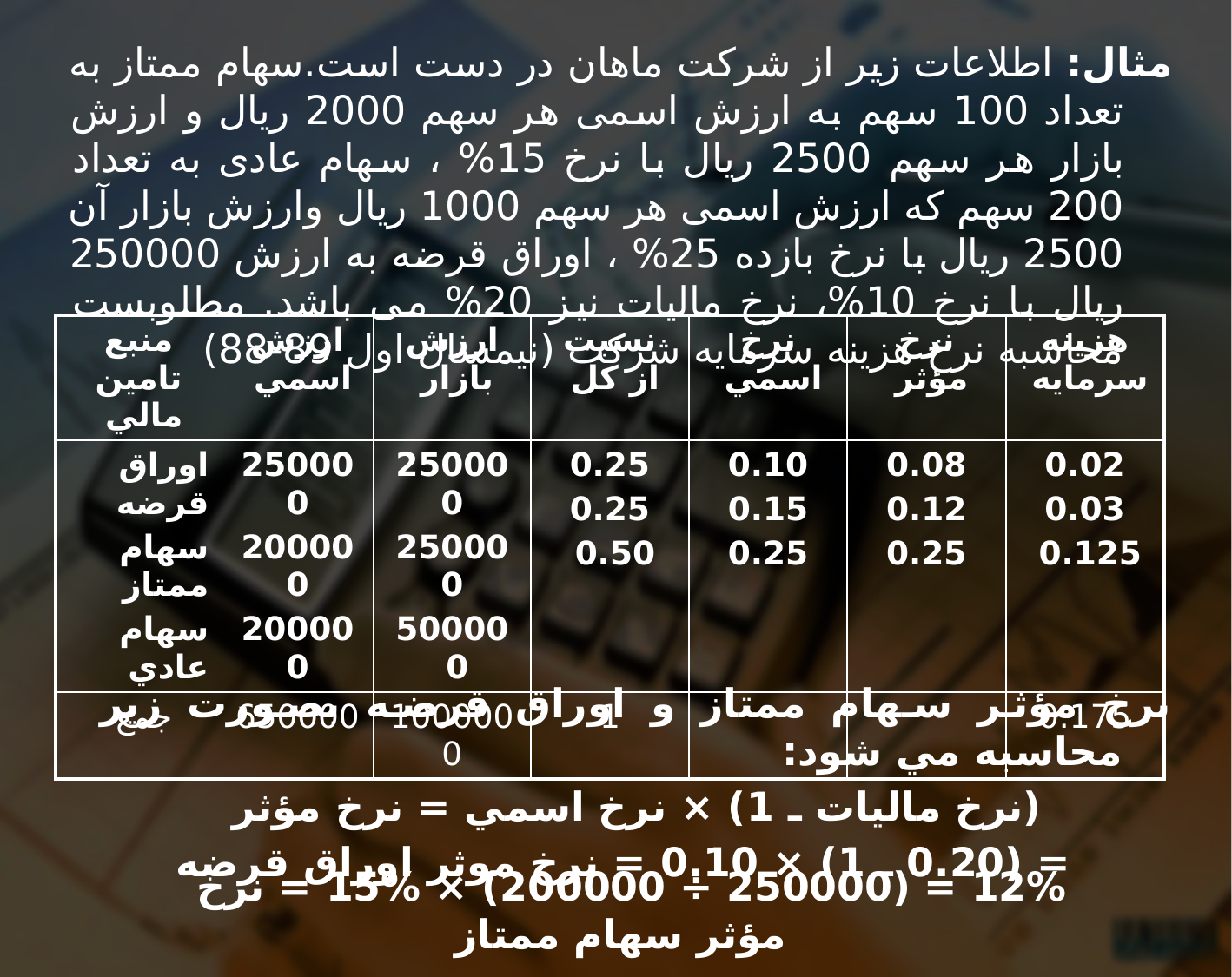

مثال: اطلاعات زیر از شرکت ماهان در دست است.سهام ممتاز به تعداد 100 سهم به ارزش اسمی هر سهم 2000 ریال و ارزش بازار هر سهم 2500 ریال با نرخ 15% ، سهام عادی به تعداد 200 سهم که ارزش اسمی هر سهم 1000 ریال وارزش بازار آن 2500 ریال با نرخ بازده 25% ، اوراق قرضه به ارزش 250000 ریال با نرخ 10%، نرخ مالیات نیز 20% می باشد. مطلوبست محاسبه نرخ هزینه سرمایه شرکت (نیمسال اول 89-88)
| منبع تامين مالي | ارزش اسمي | ارزش بازار | نسبت از كل | نرخ اسمي | نرخ مؤثر | هزينه سرمايه |
| --- | --- | --- | --- | --- | --- | --- |
| اوراق قرضه سهام ممتاز سهام عادي | 250000 200000 200000 | 250000 250000 500000 | 0.25 0.25 0.50 | 0.10 0.15 0.25 | 0.08 0.12 0.25 | 0.02 0.03 0.125 |
| جمع | 650000 | 1000000 | 1 |  |  | 0.175 |
نرخ مؤثر سهام ممتاز و اوراق قرضه بصورت زير محاسبه مي شود:
(نرخ ماليات ـ 1) × نرخ اسمي = نرخ مؤثر
 = (0.20 ـ 1) × 0.10 = نرخ موثر اوراق قرضه
  12% = (250000 ÷ 200000) × 15% = نرخ مؤثر سهام ممتاز